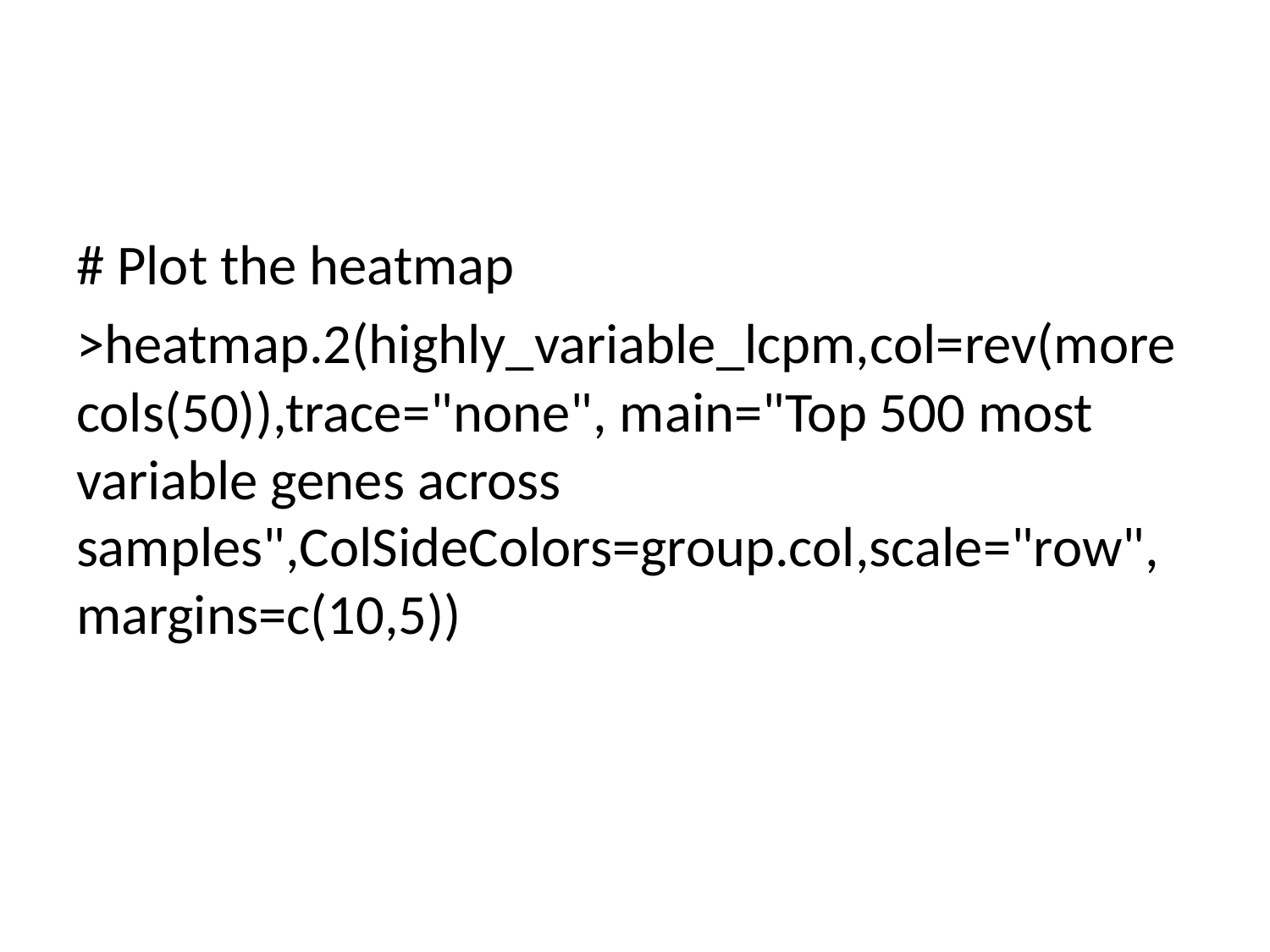

#
# Plot the heatmap
>heatmap.2(highly_variable_lcpm,col=rev(morecols(50)),trace="none", main="Top 500 most variable genes across samples",ColSideColors=group.col,scale="row",margins=c(10,5))